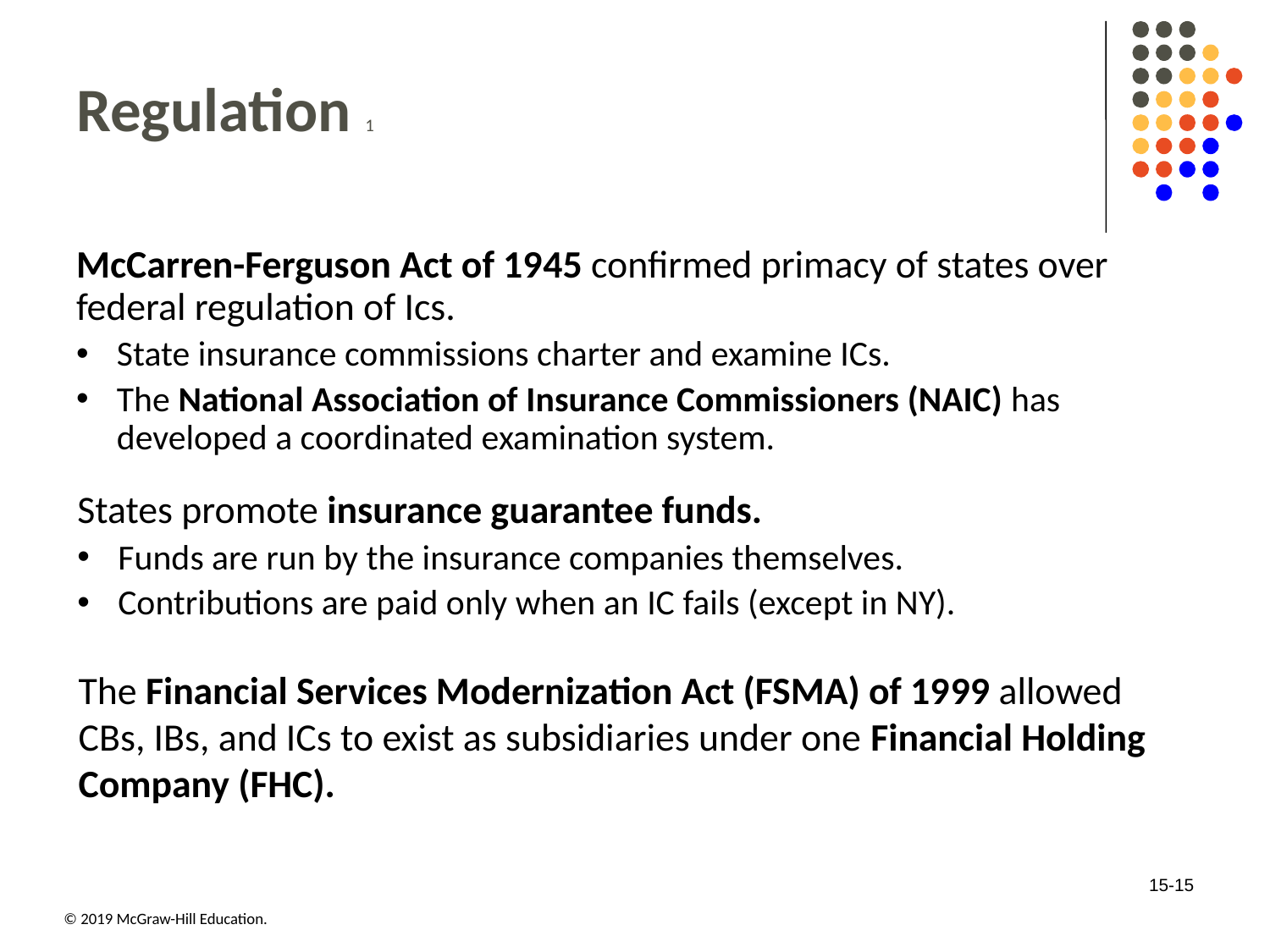

# Regulation 1
McCarren-Ferguson Act of 19 45 confirmed primacy of states over federal regulation of Ics.
State insurance commissions charter and examine ICs.
The National Association of Insurance Commissioners (NAIC) has developed a coordinated examination system.
States promote insurance guarantee funds.
Funds are run by the insurance companies themselves.
Contributions are paid only when an IC fails (except in NY).
The Financial Services Modernization Act (FSMA) of 19 99 allowed CBs, IBs, and ICs to exist as subsidiaries under one Financial Holding Company (FHC).
15-15